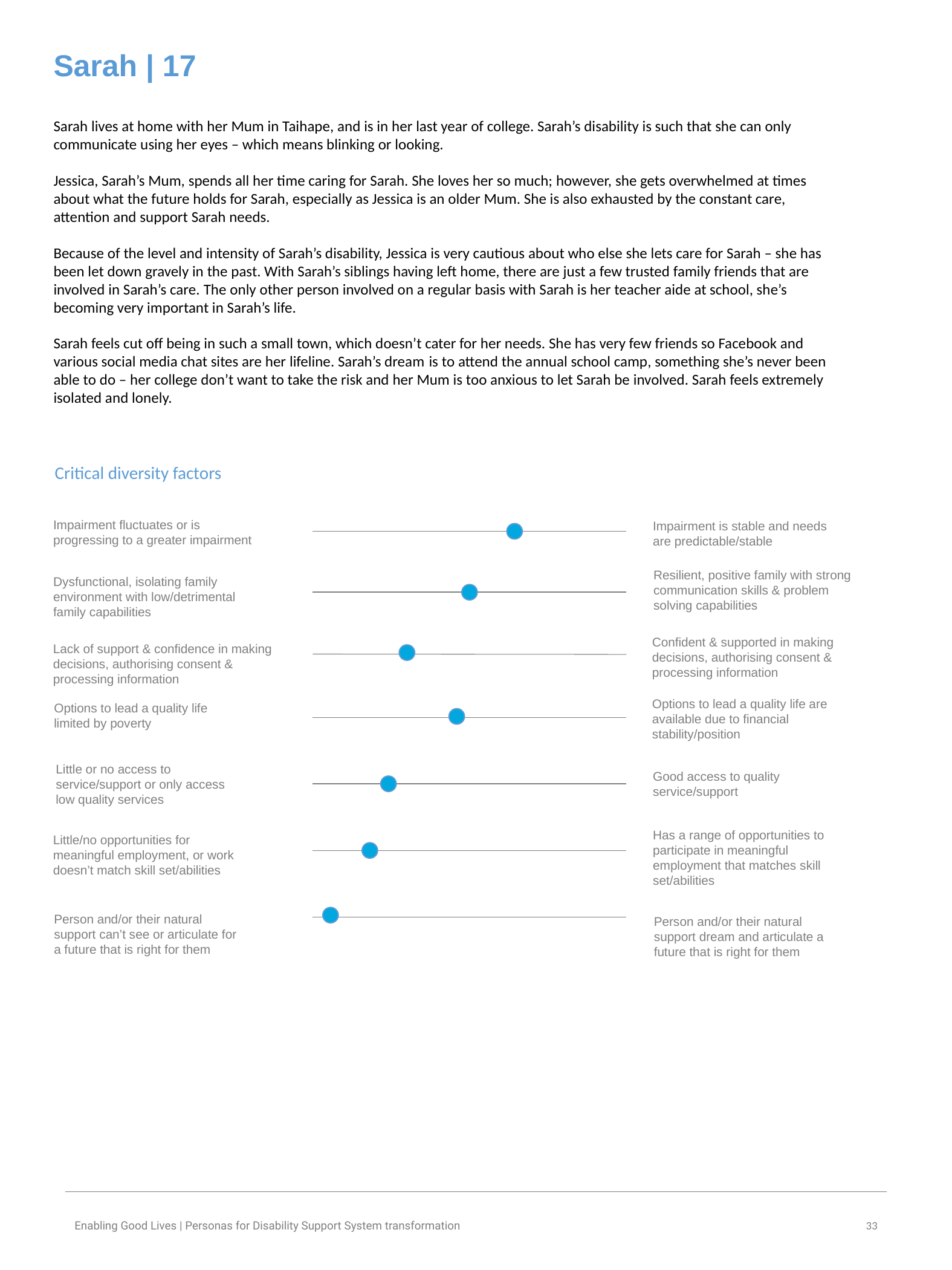

Sarah | 17
Sarah lives at home with her Mum in Taihape, and is in her last year of college. Sarah’s disability is such that she can only communicate using her eyes – which means blinking or looking.

Jessica, Sarah’s Mum, spends all her time caring for Sarah. She loves her so much; however, she gets overwhelmed at times about what the future holds for Sarah, especially as Jessica is an older Mum. She is also exhausted by the constant care, attention and support Sarah needs.

Because of the level and intensity of Sarah’s disability, Jessica is very cautious about who else she lets care for Sarah – she has been let down gravely in the past. With Sarah’s siblings having left home, there are just a few trusted family friends that are involved in Sarah’s care. The only other person involved on a regular basis with Sarah is her teacher aide at school, she’s becoming very important in Sarah’s life.

Sarah feels cut off being in such a small town, which doesn’t cater for her needs. She has very few friends so Facebook and various social media chat sites are her lifeline. Sarah’s dream is to attend the annual school camp, something she’s never been able to do – her college don’t want to take the risk and her Mum is too anxious to let Sarah be involved. Sarah feels extremely isolated and lonely.
Critical diversity factors
Impairment fluctuates or is progressing to a greater impairment
Impairment is stable and needs are predictable/stable

Resilient, positive family with strong communication skills & problem
solving capabilities
Dysfunctional, isolating family environment with low/detrimental
family capabilities

Confident & supported in making decisions, authorising consent & processing information
Lack of support & confidence in making decisions, authorising consent & processing information

Options to lead a quality life are available due to financial stability/position
Options to lead a quality life
limited by poverty

Little or no access to service/support or only access
low quality services
Good access to quality service/support

Has a range of opportunities to participate in meaningful
employment that matches skill set/abilities
Little/no opportunities for meaningful employment, or work doesn’t match skill set/abilities

Person and/or their natural support can’t see or articulate for a future that is right for them

Person and/or their natural support dream and articulate a future that is right for them

33
Enabling Good Lives | Personas for Disability Support System transformation